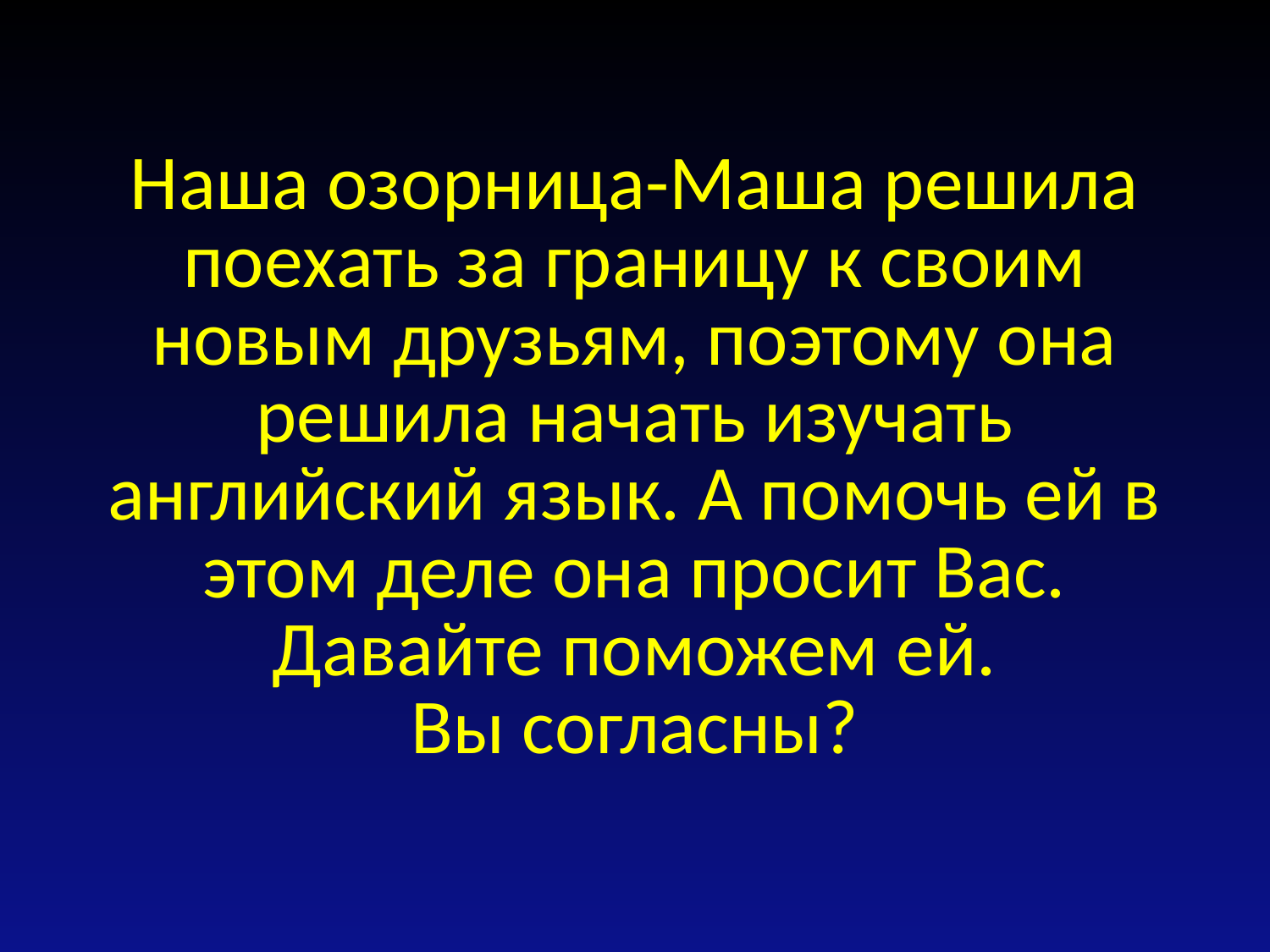

# Наша озорница-Маша решила поехать за границу к своим новым друзьям, поэтому она решила начать изучать английский язык. А помочь ей в этом деле она просит Вас. Давайте поможем ей. Вы согласны?